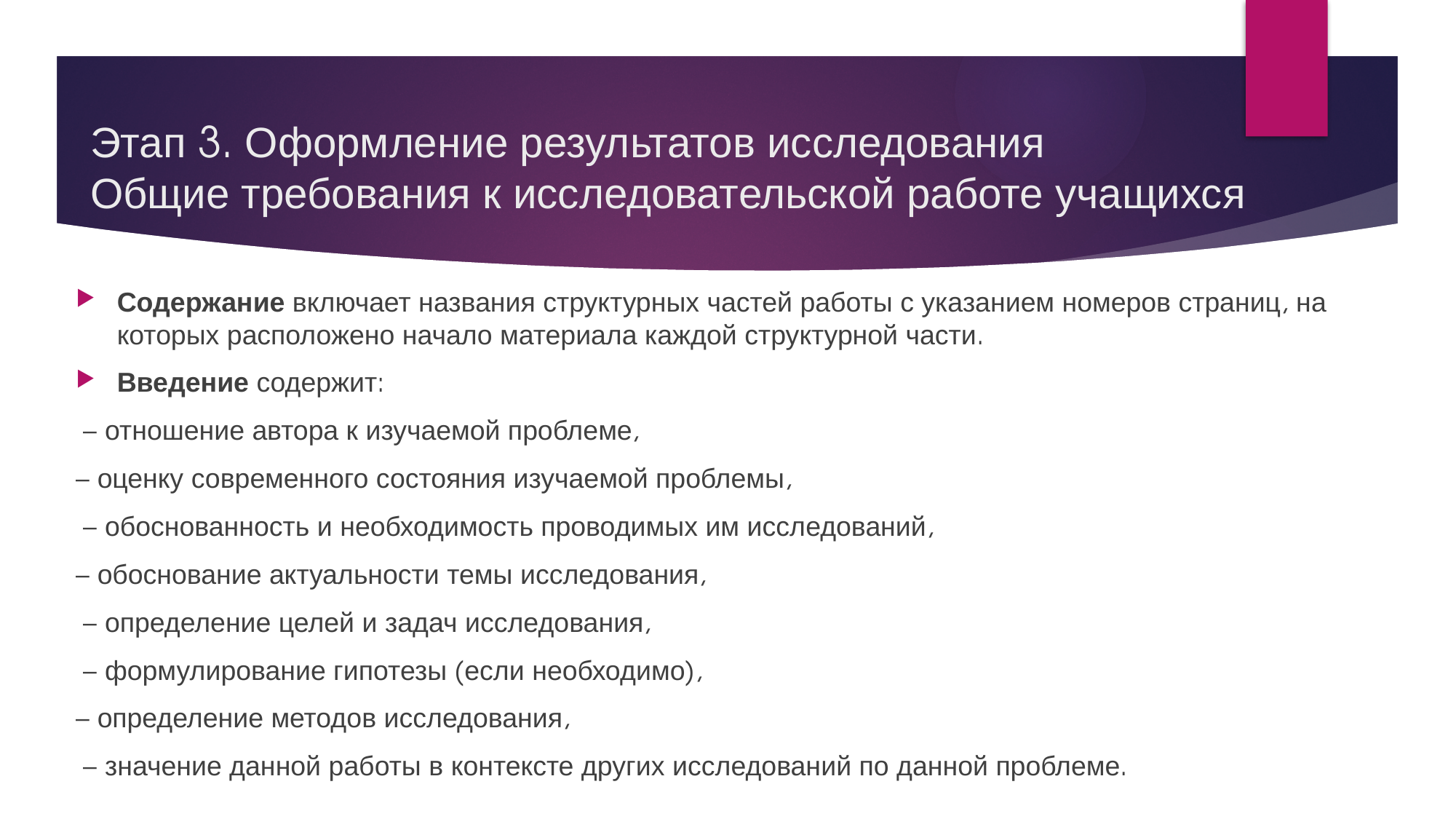

# Этап 3. Оформление результатов исследования Общие требования к исследовательской работе учащихся
Содержание включает названия структурных частей работы с указанием номеров страниц, на которых расположено начало материала каждой структурной части.
Введение содержит:
 – отношение автора к изучаемой проблеме,
– оценку современного состояния изучаемой проблемы,
 – обоснованность и необходимость проводимых им исследований,
– обоснование актуальности темы исследования,
 – определение целей и задач исследования,
 – формулирование гипотезы (если необходимо),
– определение методов исследования,
 – значение данной работы в контексте других исследований по данной проблеме.